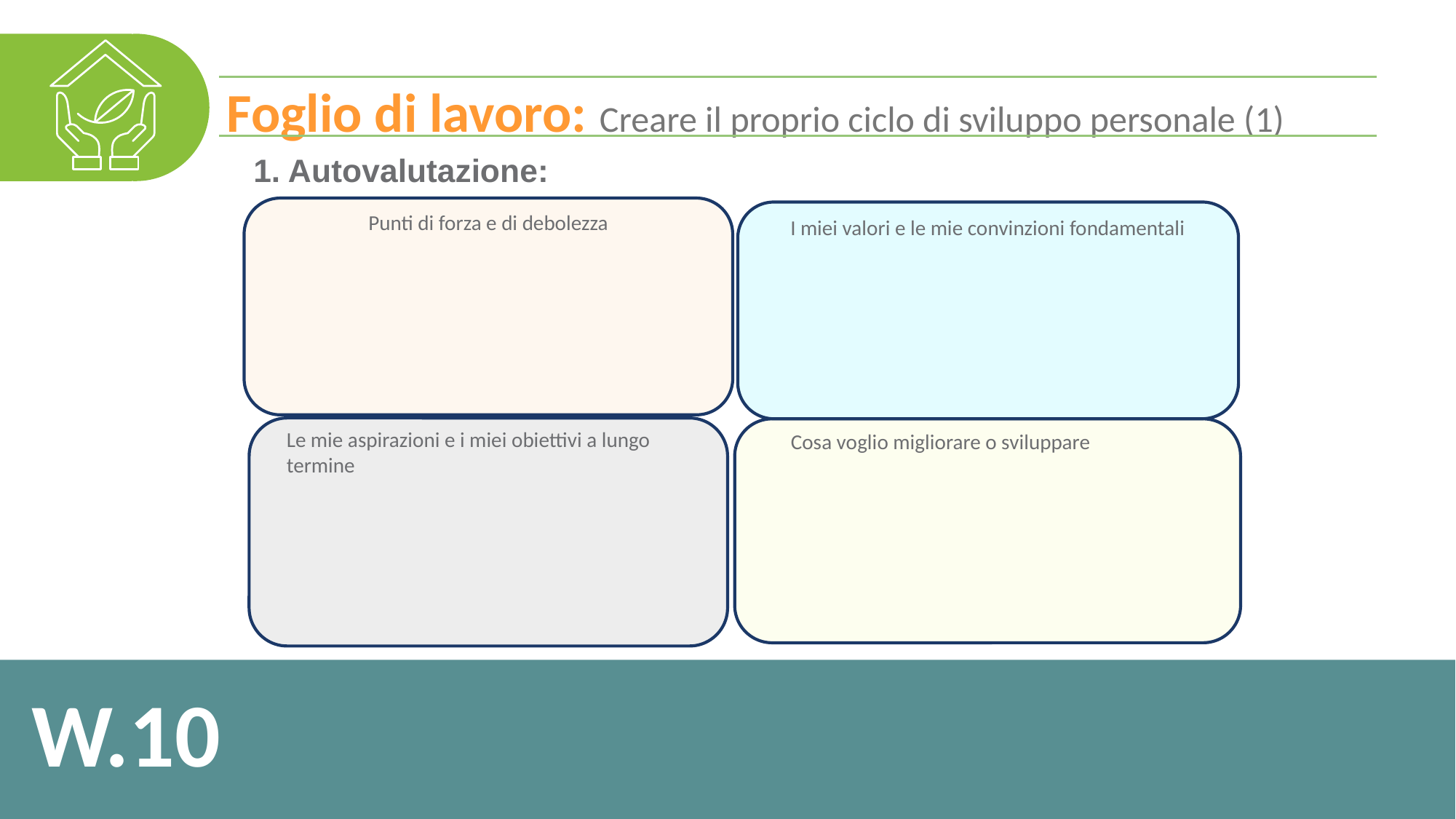

Foglio di lavoro: Creare il proprio ciclo di sviluppo personale (1)

1. Autovalutazione:

|  |  |
| --- | --- |
|  |  |

Punti di forza e di debolezza

I miei valori e le mie convinzioni fondamentali

Le mie aspirazioni e i miei obiettivi a lungo termine
Cosa voglio migliorare o sviluppare

W.10